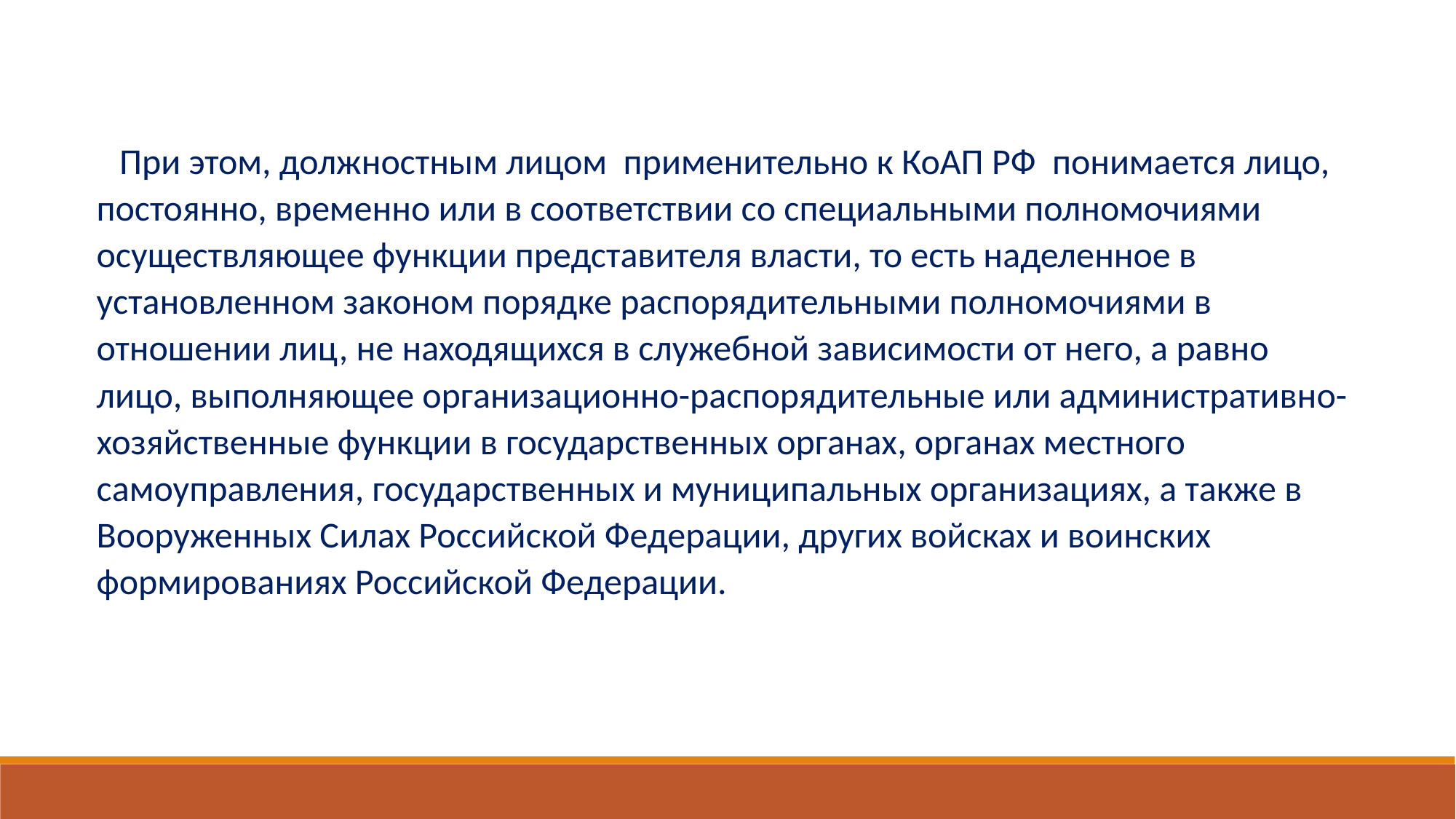

При этом, должностным лицом  применительно к КоАП РФ  понимается лицо, постоянно, временно или в соответствии со специальными полномочиями осуществляющее функции представителя власти, то есть наделенное в установленном законом порядке распорядительными полномочиями в отношении лиц, не находящихся в служебной зависимости от него, а равно лицо, выполняющее организационно-распорядительные или административно-хозяйственные функции в государственных органах, органах местного самоуправления, государственных и муниципальных организациях, а также в Вооруженных Силах Российской Федерации, других войсках и воинских формированиях Российской Федерации.